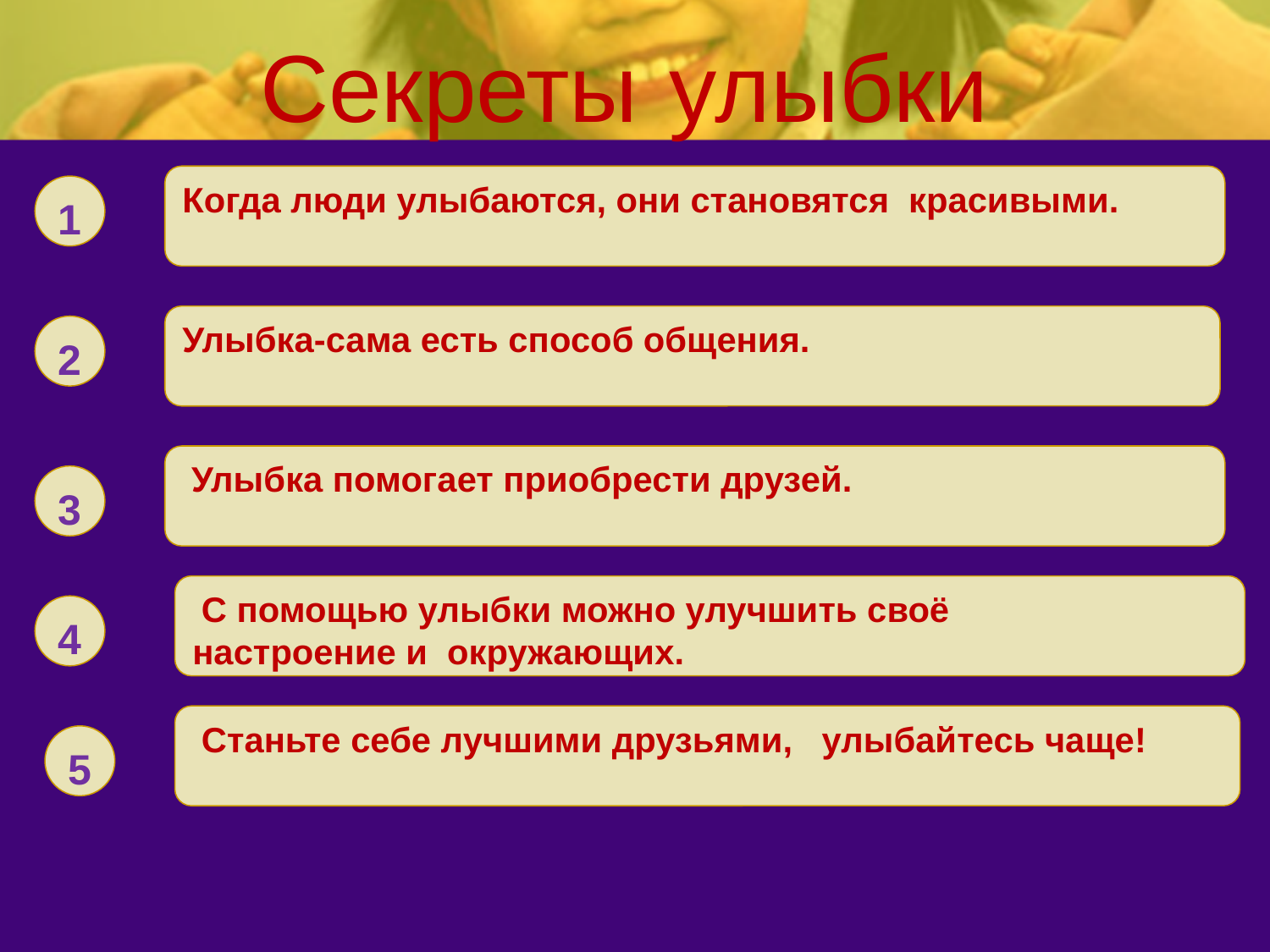

# Секреты улыбки
Когда люди улыбаются, они становятся  красивыми.
1
Улыбка-сама есть способ общения.

2
 Улыбка помогает приобрести друзей.

3
 С помощью улыбки можно улучшить своё
настроение и  окружающих.

4
 Станьте себе лучшими друзьями,   улыбайтесь чаще!

5